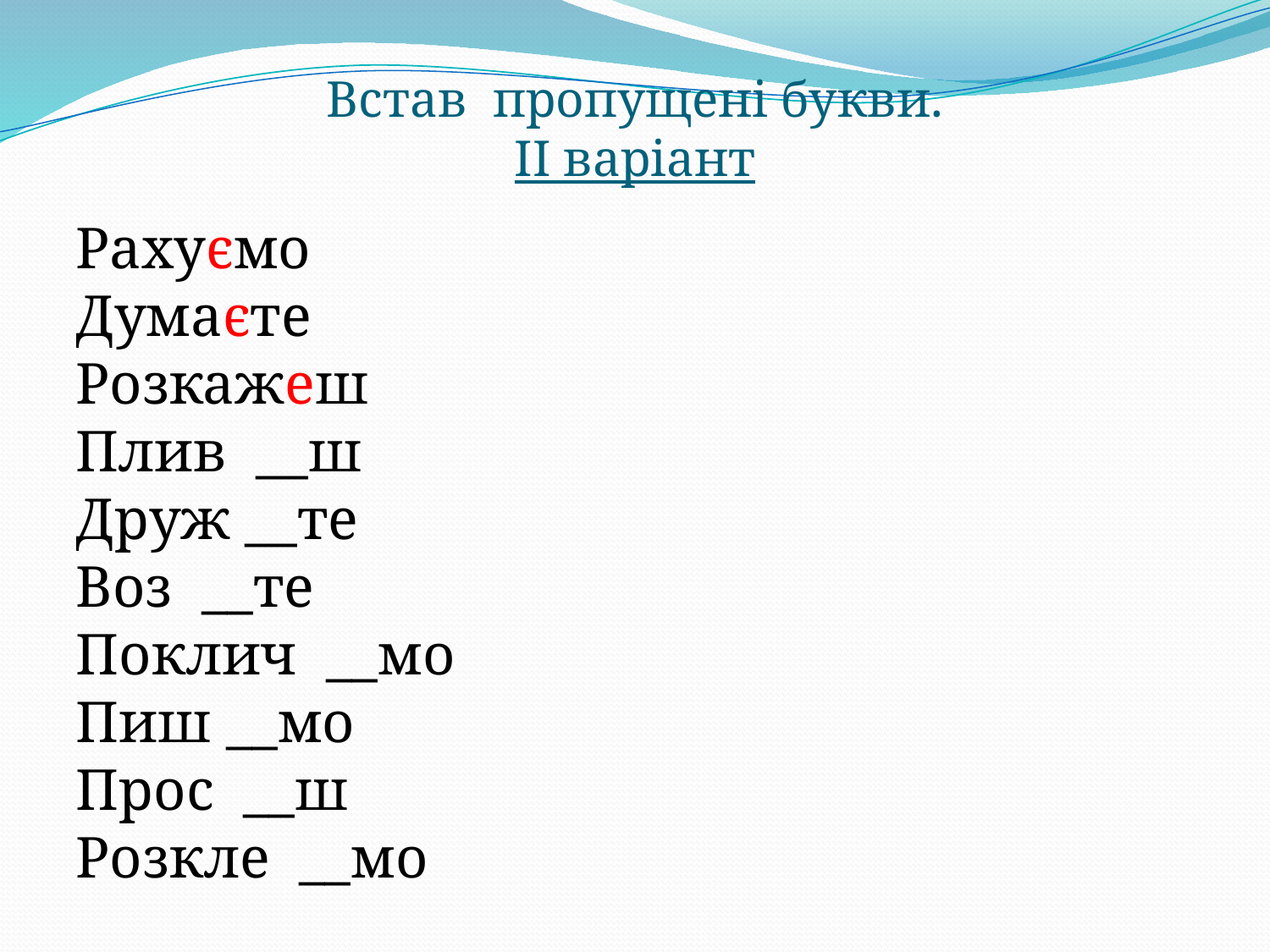

# Встав  пропущені букви. ІІ варіант
Рахуємо
Думаєте
Розкажеш
Плив  __ш
Друж __те
Воз  __те
Поклич  __мо
Пиш __мо
Прос  __ш
Розкле  __мо